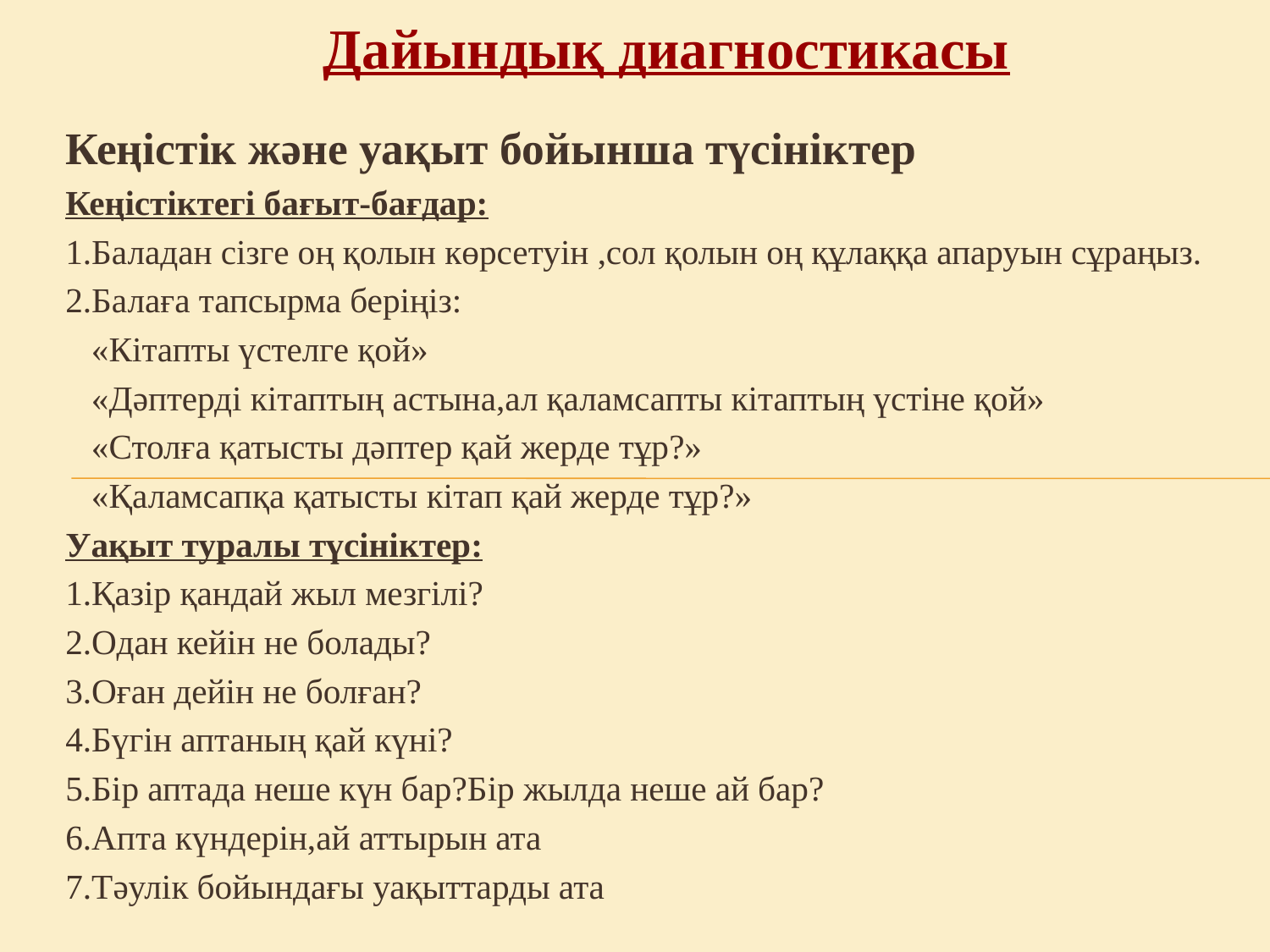

# Дайындық диагностикасы
Кеңістік және уақыт бойынша түсініктер
Кеңістіктегі бағыт-бағдар:
1.Баладан сізге оң қолын көрсетуін ,сол қолын оң құлаққа апаруын сұраңыз.
2.Балаға тапсырма беріңіз:
   «Кітапты үстелге қой»
   «Дәптерді кітаптың астына,ал қаламсапты кітаптың үстіне қой»
   «Столға қатысты дәптер қай жерде тұр?»
   «Қаламсапқа қатысты кітап қай жерде тұр?»
Уақыт туралы түсініктер:
1.Қазір қандай жыл мезгілі?
2.Одан кейін не болады?
3.Оған дейін не болған?
4.Бүгін аптаның қай күні?
5.Бір аптада неше күн бар?Бір жылда неше ай бар?
6.Апта күндерін,ай аттырын ата
7.Тәулік бойындағы уақыттарды ата